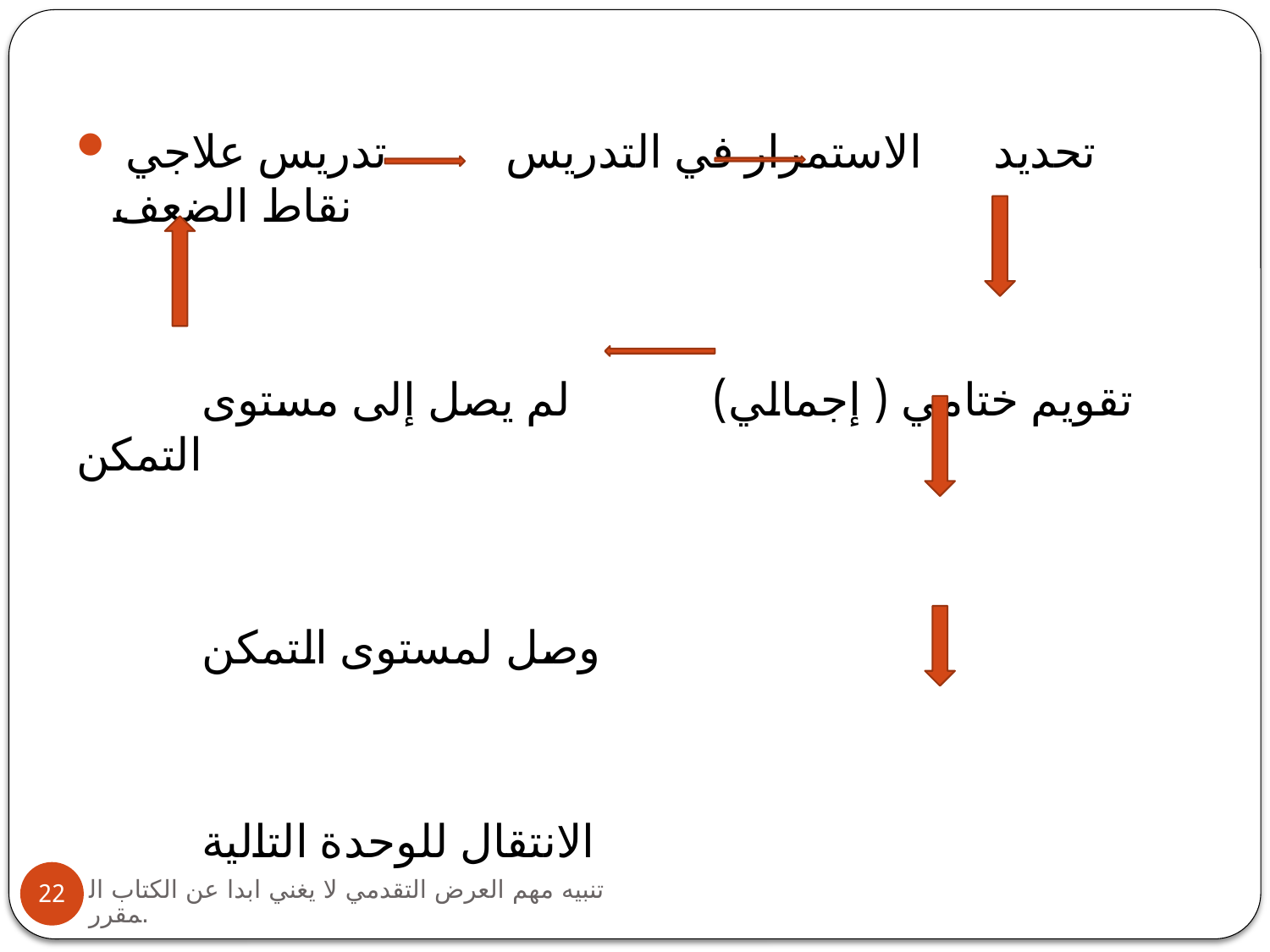

الاستمرار في التدريس          تدريس علاجي	    تحديد نقاط الضعف

	تقويم ختامي ( إجمالي)            لم يصل إلى مستوى التمكن

	وصل لمستوى التمكن

	الانتقال للوحدة التالية

تنبيه مهم العرض التقدمي لا يغني ابدا عن الكتاب المقرر.
22